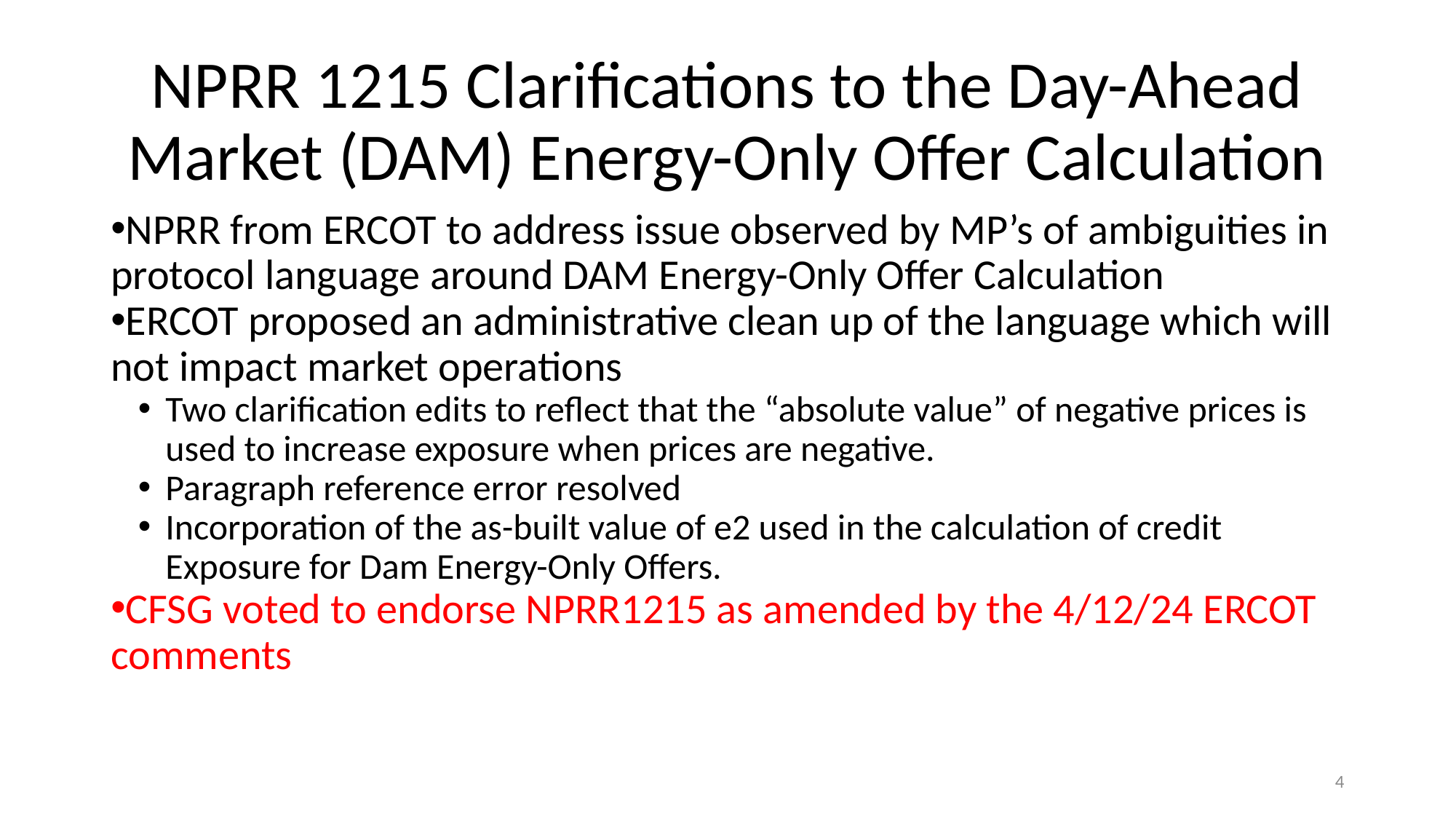

# NPRR 1215 Clarifications to the Day-Ahead Market (DAM) Energy-Only Offer Calculation
NPRR from ERCOT to address issue observed by MP’s of ambiguities in protocol language around DAM Energy-Only Offer Calculation
ERCOT proposed an administrative clean up of the language which will not impact market operations
Two clarification edits to reflect that the “absolute value” of negative prices is used to increase exposure when prices are negative.
Paragraph reference error resolved
Incorporation of the as-built value of e2 used in the calculation of credit Exposure for Dam Energy-Only Offers.
CFSG voted to endorse NPRR1215 as amended by the 4/12/24 ERCOT comments

4